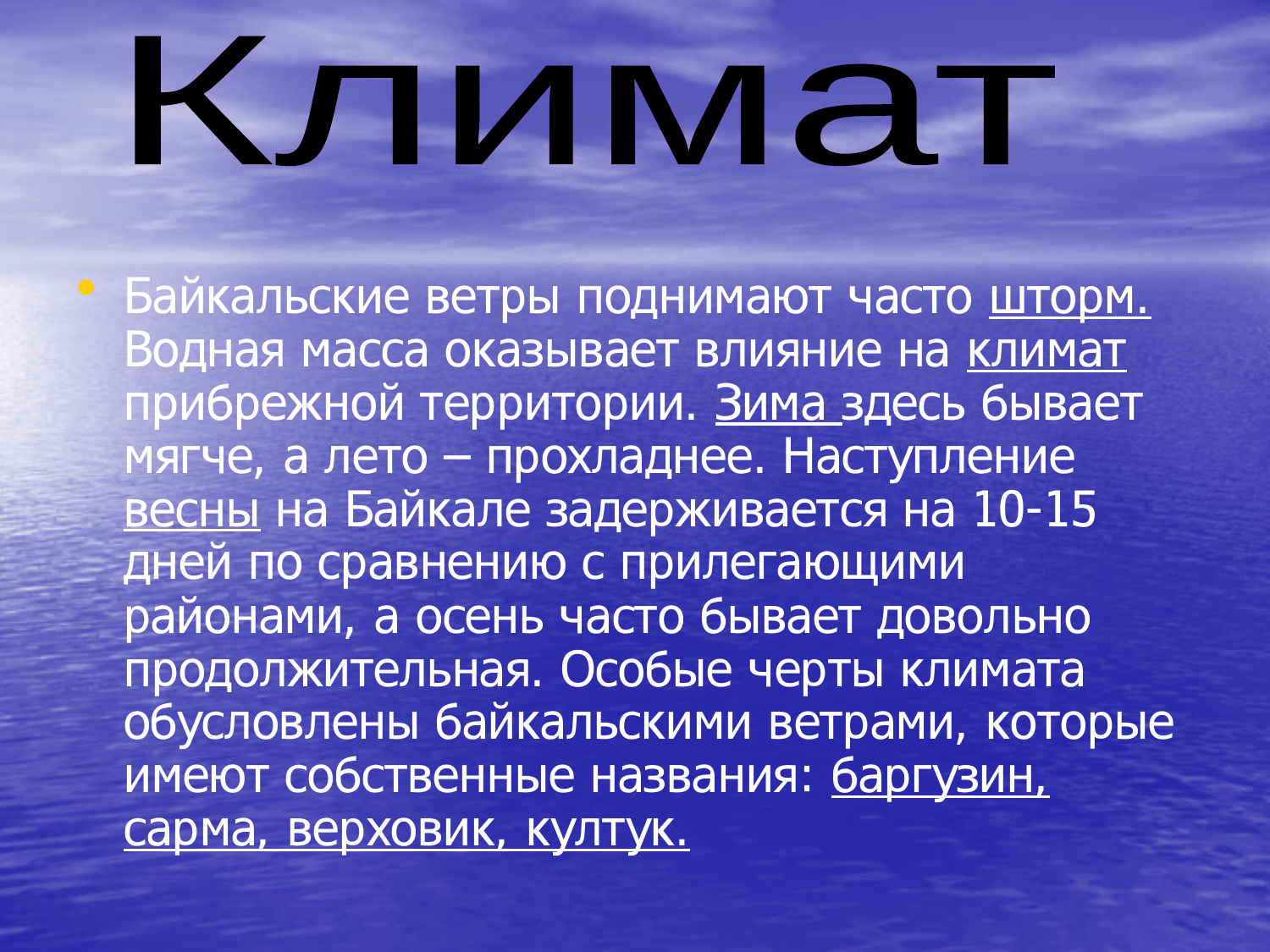

Климат
#
Байкальские ветры поднимают часто шторм. Водная масса оказывает влияние на климат прибрежной территории. Зима здесь бывает мягче, а лето – прохладнее. Наступление весны на Байкале задерживается на 10-15 дней по сравнению с прилегающими районами, а осень часто бывает довольно продолжительная. Особые черты климата обусловлены байкальскими ветрами, которые имеют собственные названия: баргузин, сарма, верховик, култук.